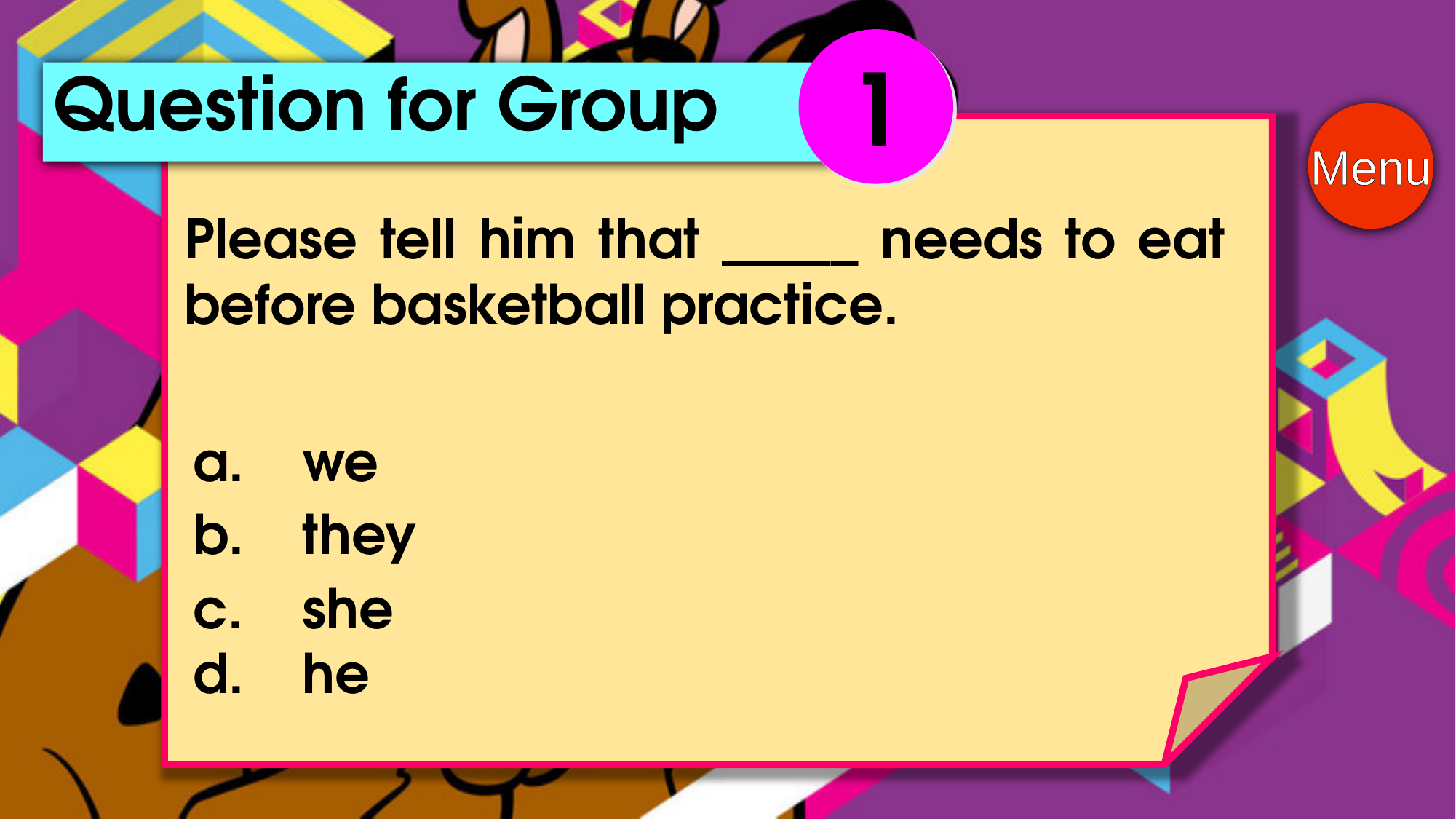

1
Question for Group

Menu
Please tell him that _____ needs to eat before basketball practice.

a.	we
b.	they
c.	she
d.	he